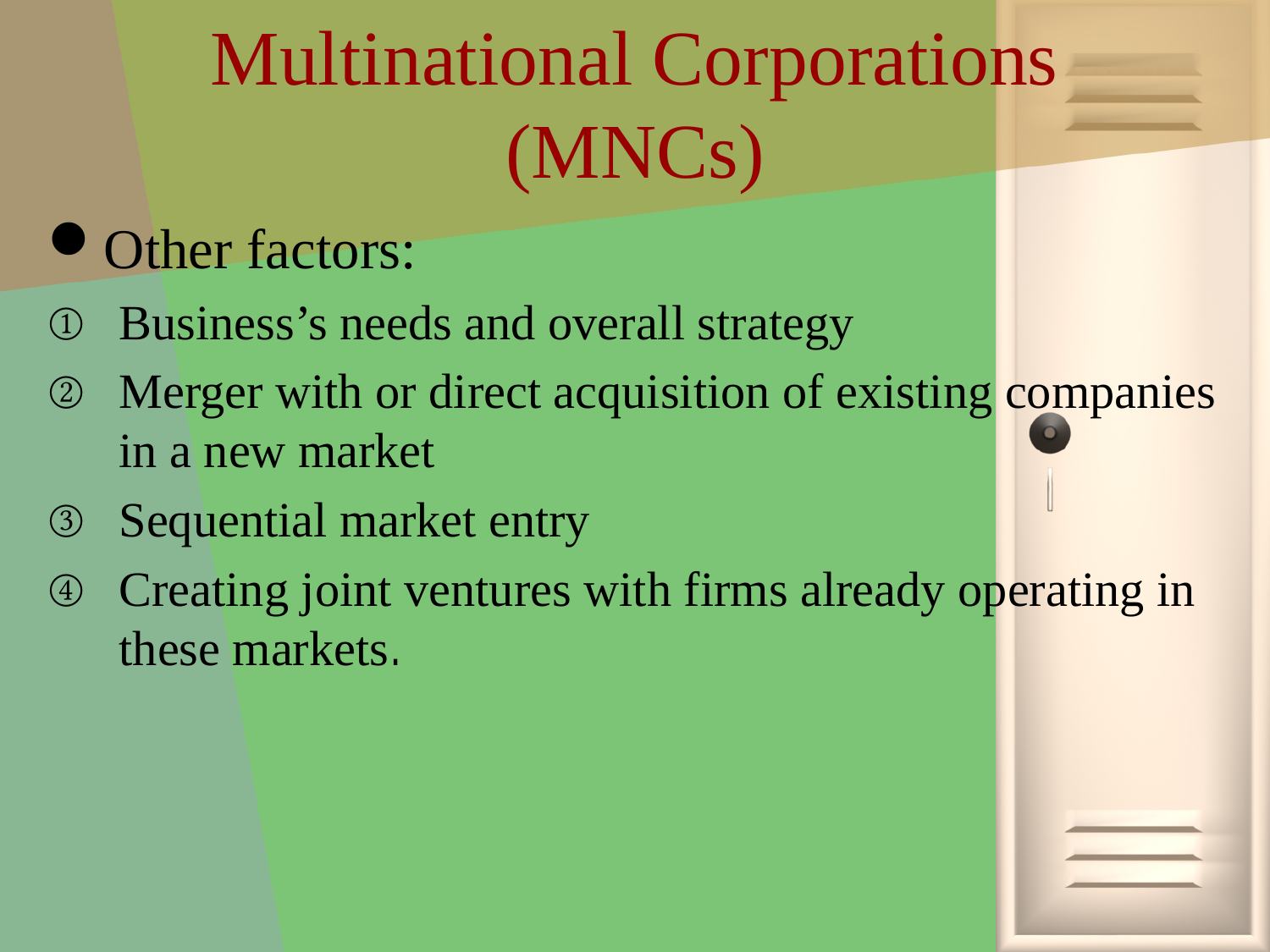

# Multinational Corporations (MNCs)
Other factors:
Business’s needs and overall strategy
Merger with or direct acquisition of existing companies in a new market
Sequential market entry
Creating joint ventures with firms already operating in these markets.